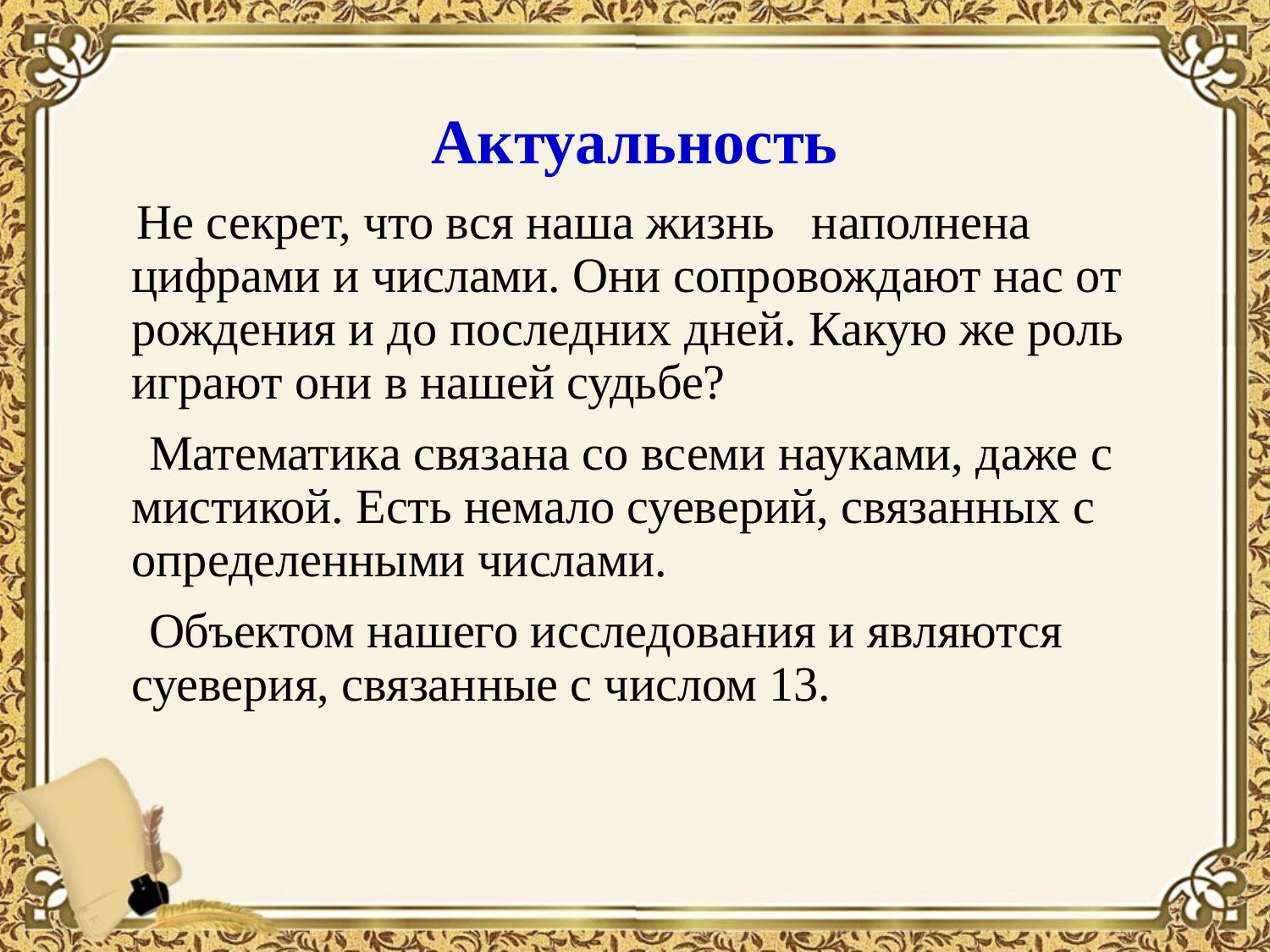

# Актуальность
   Не секрет, что вся наша жизнь   наполнена цифрами и числами. Они сопровождают нас от рождения и до последних дней. Какую же роль играют они в нашей судьбе?
    Математика связана со всеми науками, даже с мистикой. Есть немало суеверий, связанных с определенными числами.
    Объектом нашего исследования и являются суеверия, связанные с числом 13.